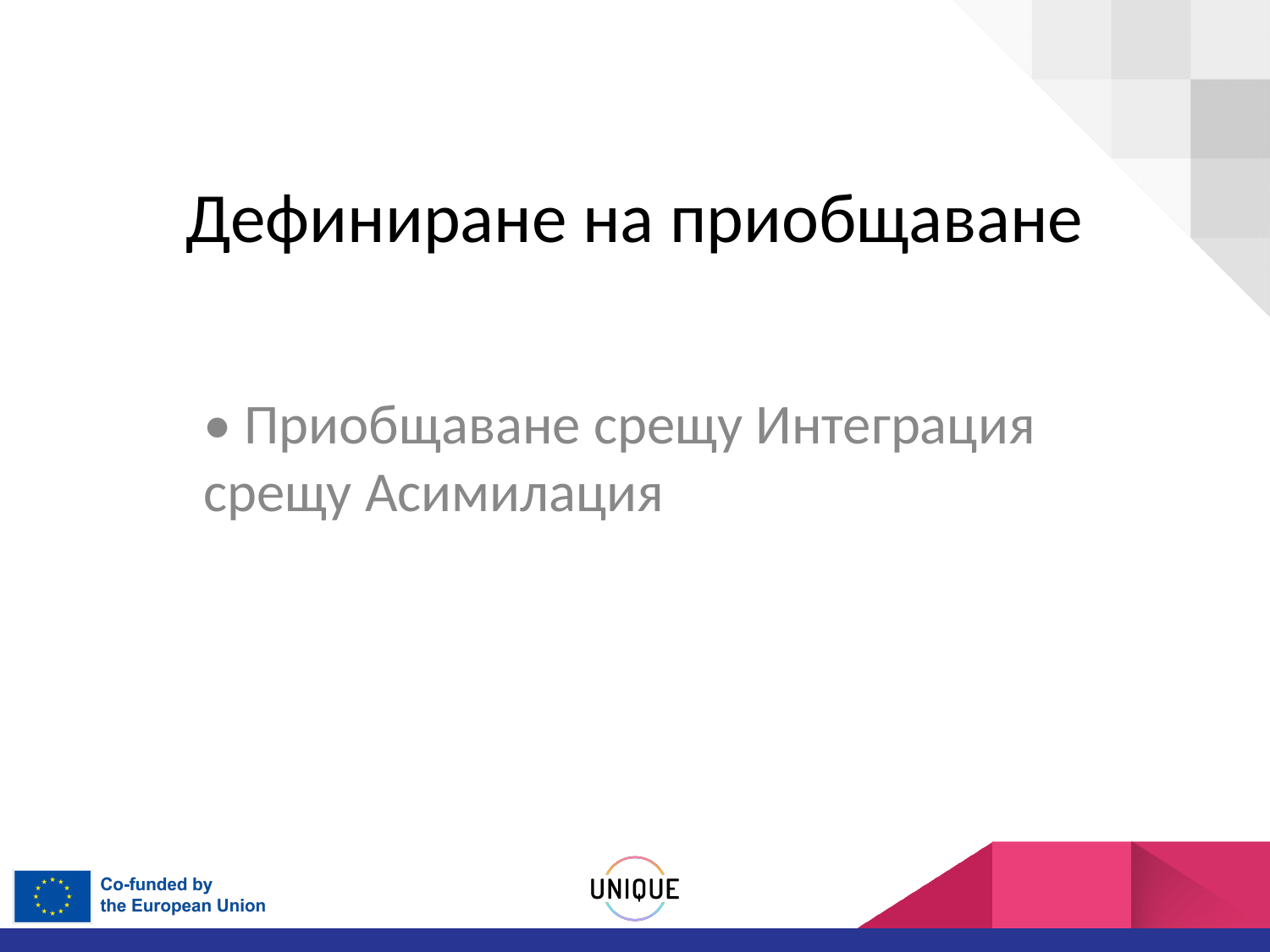

# Дефиниране на приобщаване
• Приобщаване срещу Интеграция срещу Асимилация